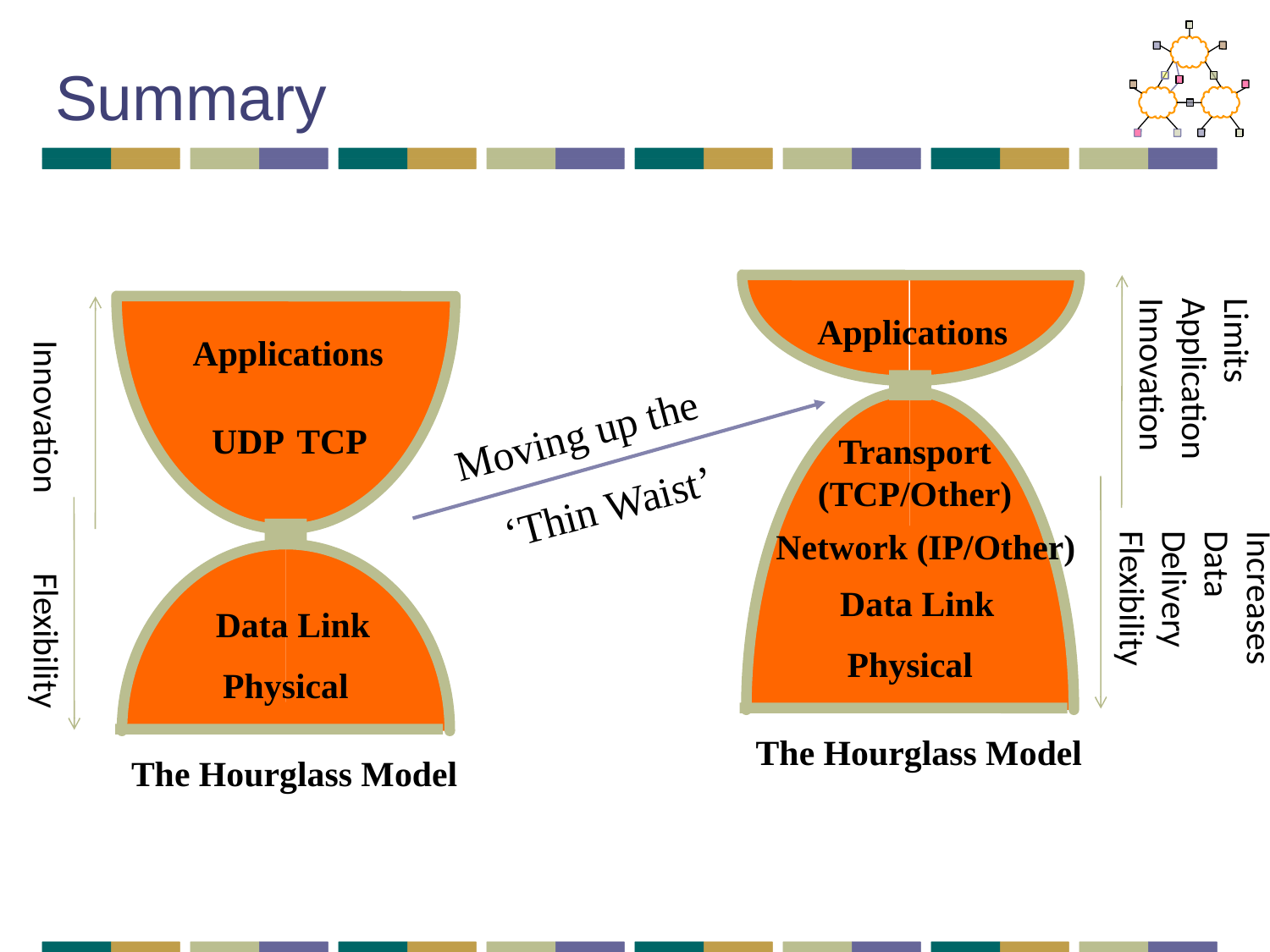

# Summary

Applications
Limits Application Innovation
Applications

Moving up the
Innovation

UDP
TCP
Transport
(TCP/Other)
‘Thin Waist’
Network (IP/Other)

Increases Data Delivery Flexibility

Data Link
Data Link
Flexibility
Physical
Physical

The Hourglass Model

The Hourglass Model